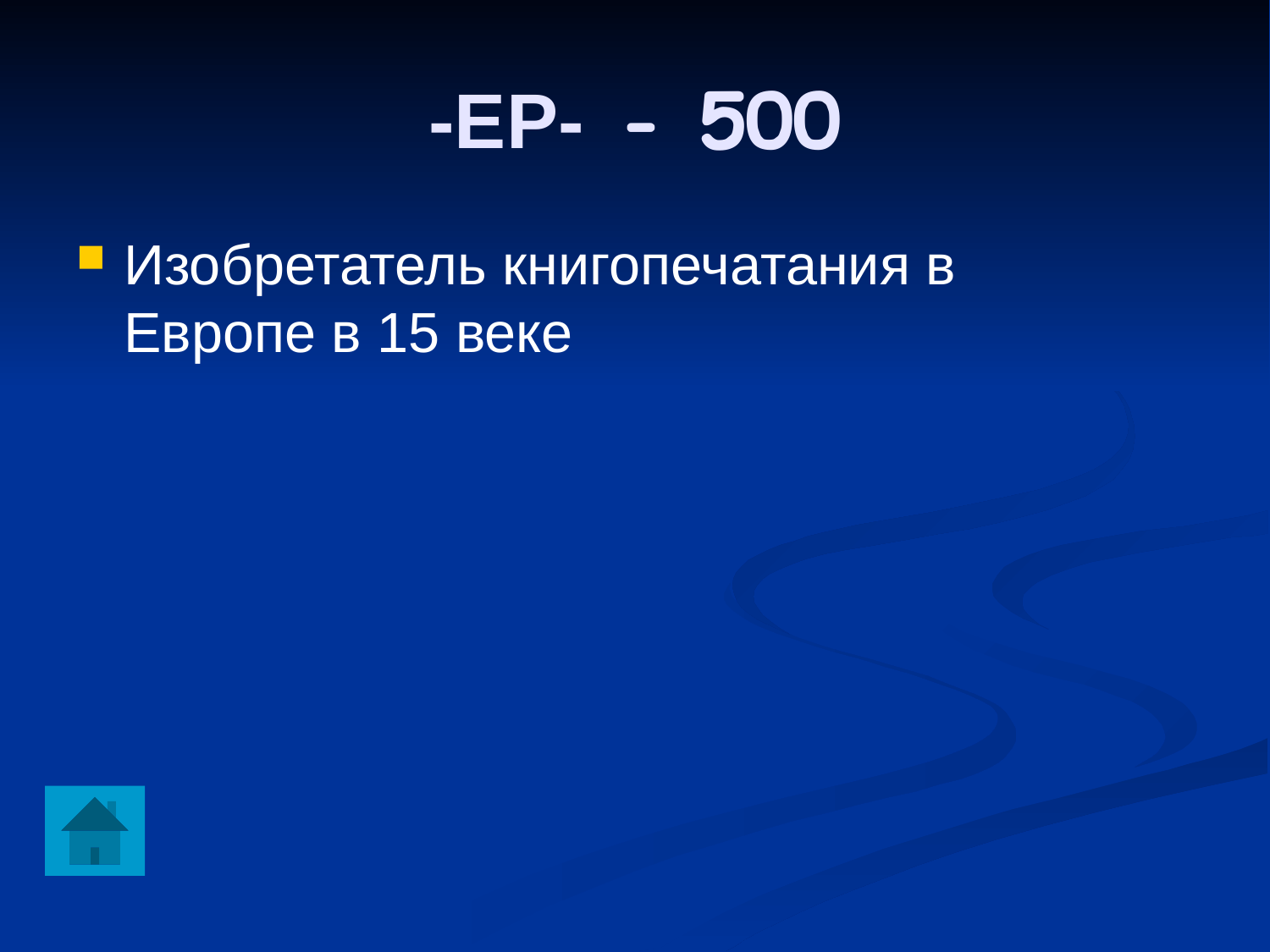

-ЕР- - 500
Изобретатель книгопечатания в Европе в 15 веке